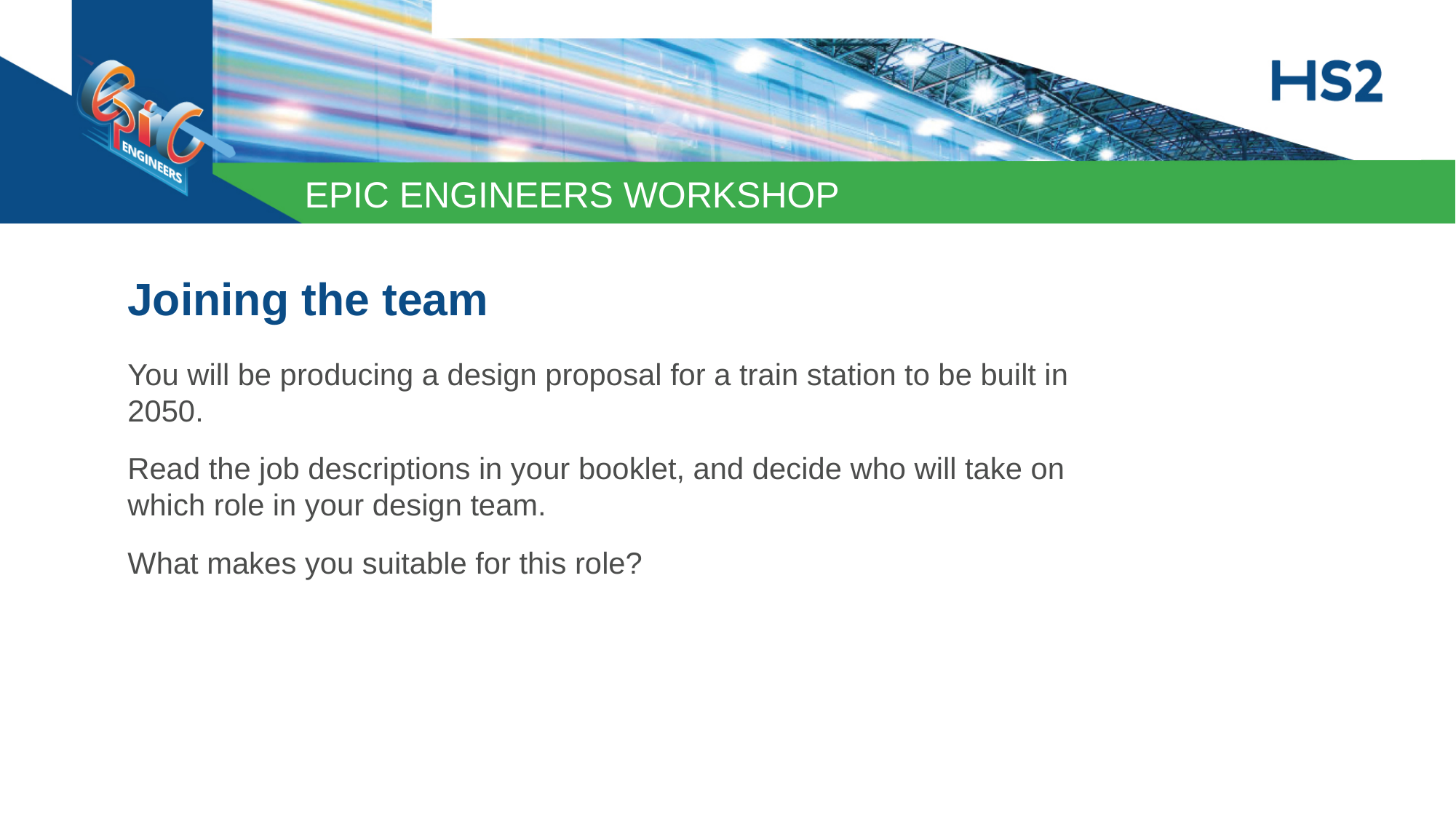

Joining the team
You will be producing a design proposal for a train station to be built in 2050.
Read the job descriptions in your booklet, and decide who will take on which role in your design team.
What makes you suitable for this role?